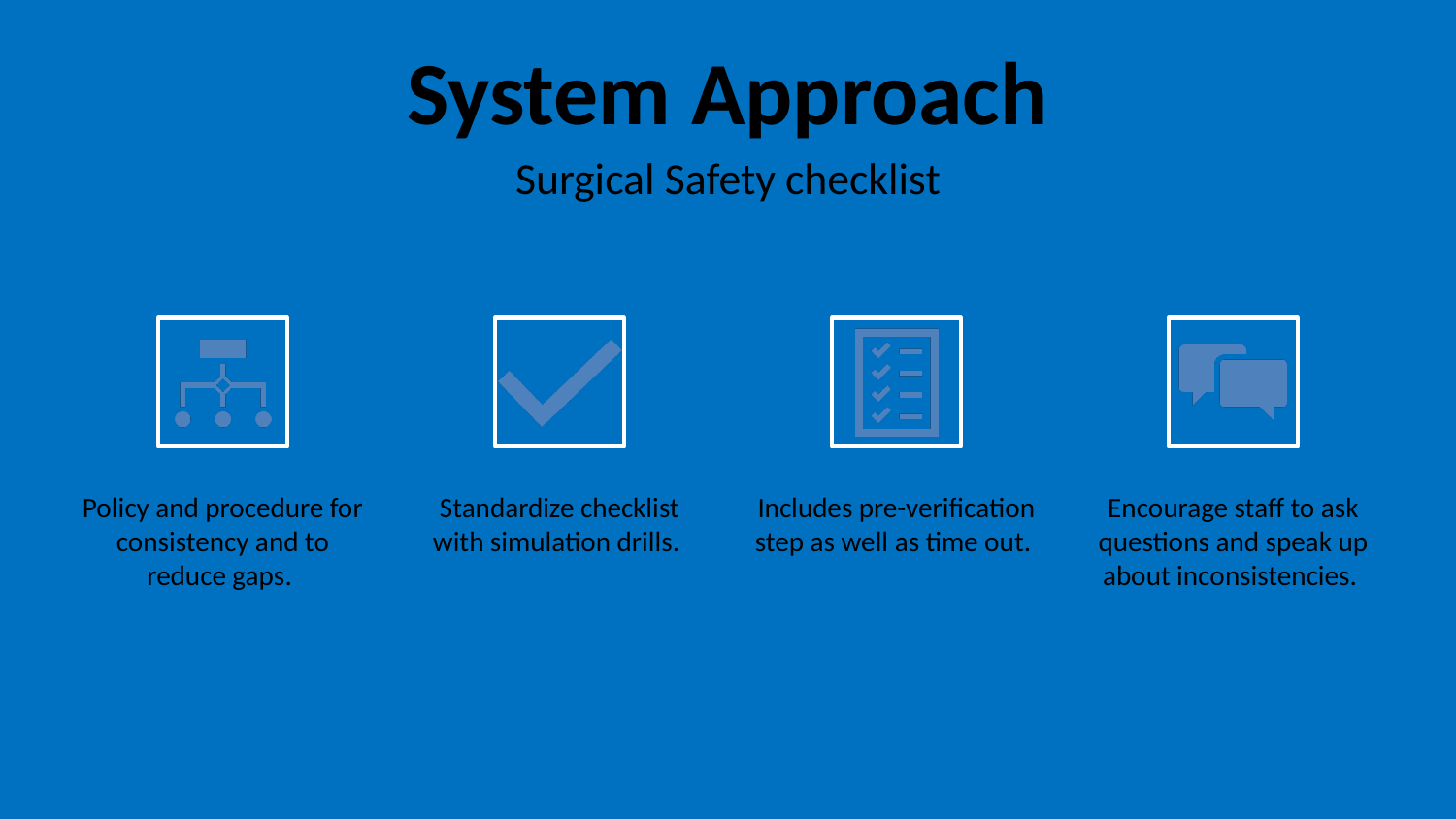

System Approach
Surgical Safety checklist
Policy and procedure for consistency and to reduce gaps.
Standardize checklist with simulation drills.
Includes pre-verification step as well as time out.
Encourage staff to ask questions and speak up about inconsistencies.